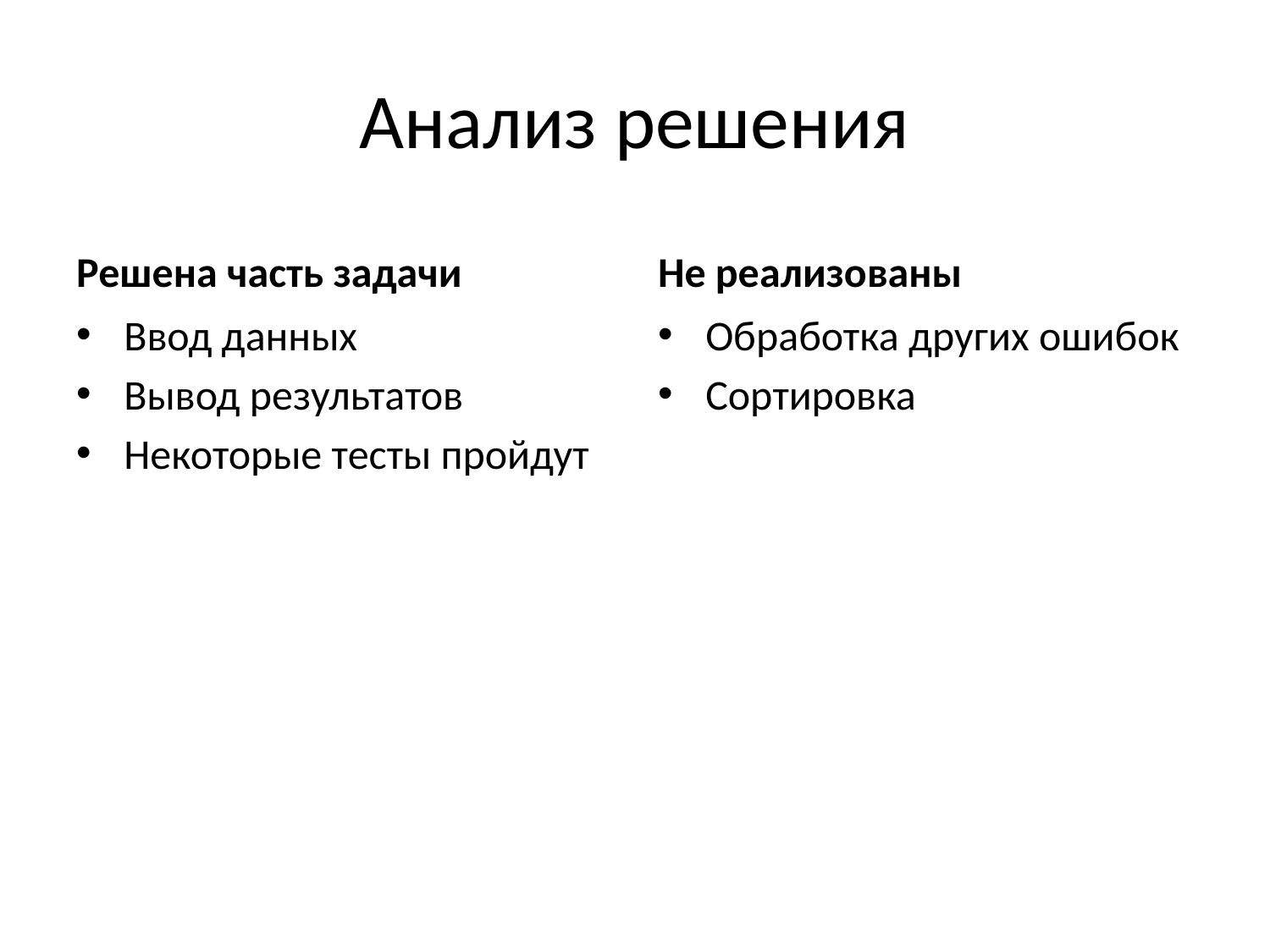

# Анализ решения
Решена часть задачи
Не реализованы
Ввод данных
Вывод результатов
Некоторые тесты пройдут
Обработка других ошибок
Сортировка